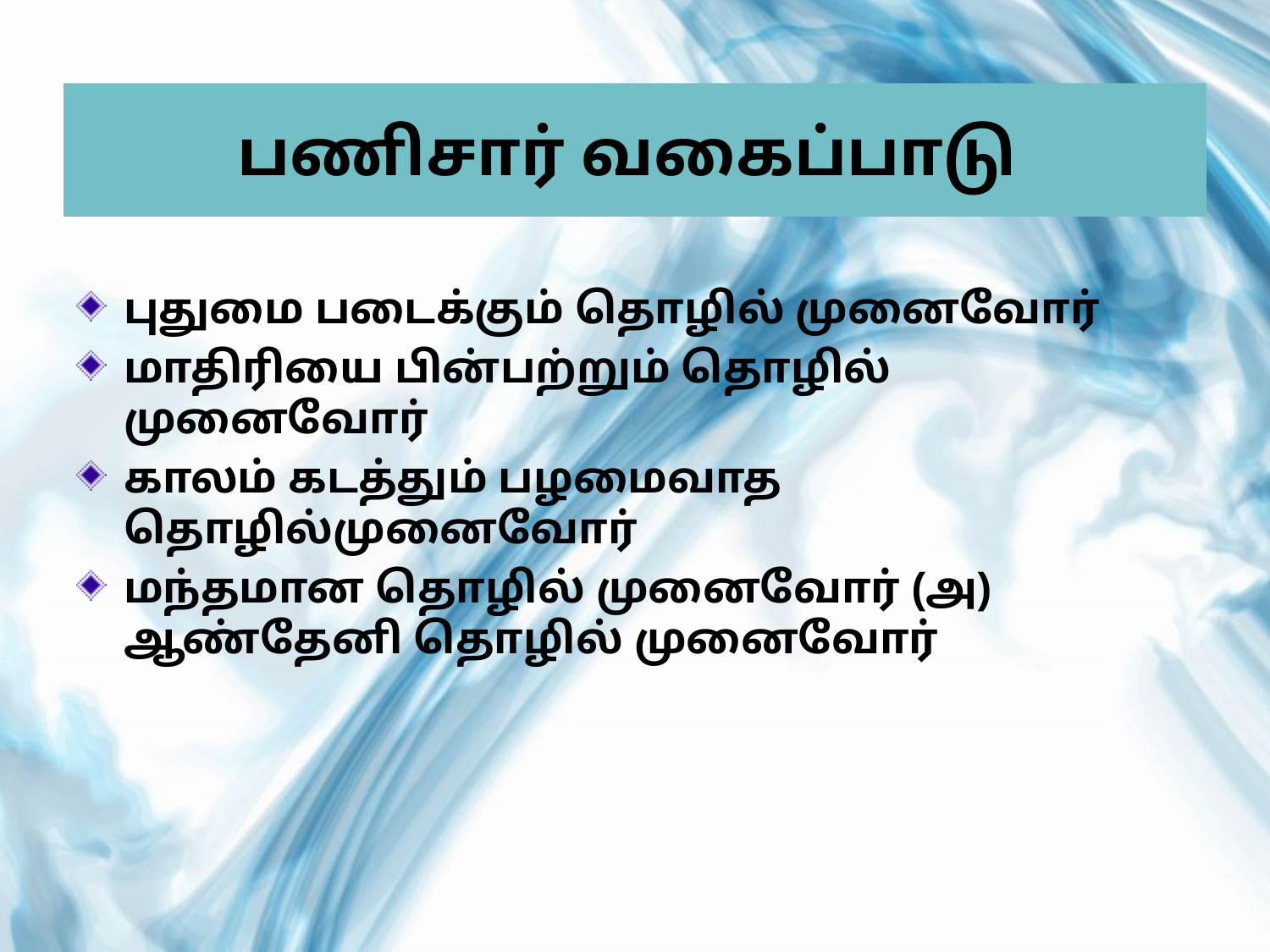

# பணிசார் வகைப்பாடு
புதுமை படைக்கும் தொழில் முனைவோர்
மாதிரியை பின்பற்றும் தொழில் முனைவோர்
காலம் கடத்தும் பழமைவாத தொழில்முனைவோர்
மந்தமான தொழில் முனைவோர் (அ) ஆண்தேனி தொழில் முனைவோர்